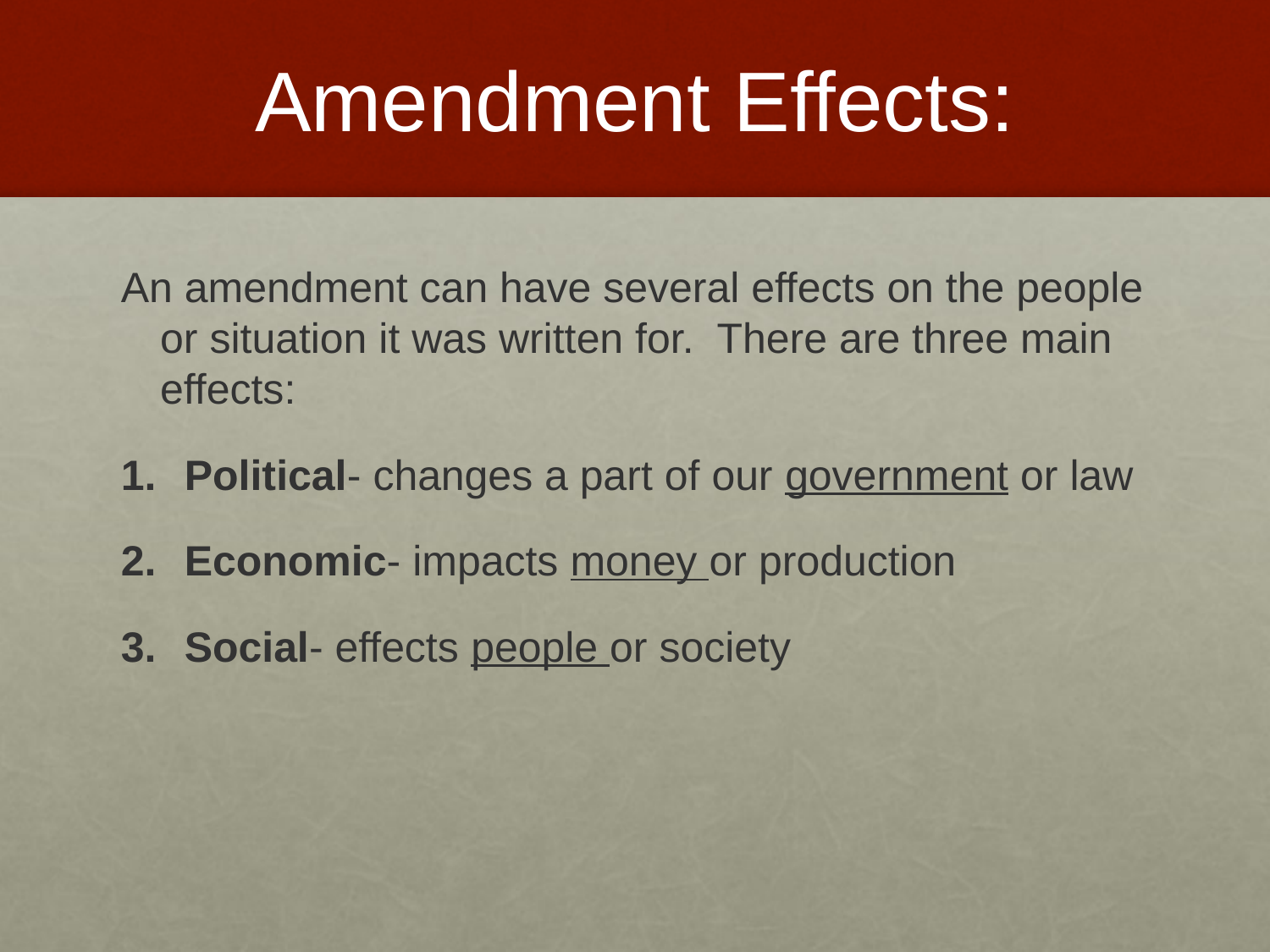

# Amendment Effects:
An amendment can have several effects on the people or situation it was written for.  There are three main effects:
Political- changes a part of our government or law
Economic- impacts money or production
Social- effects people or society